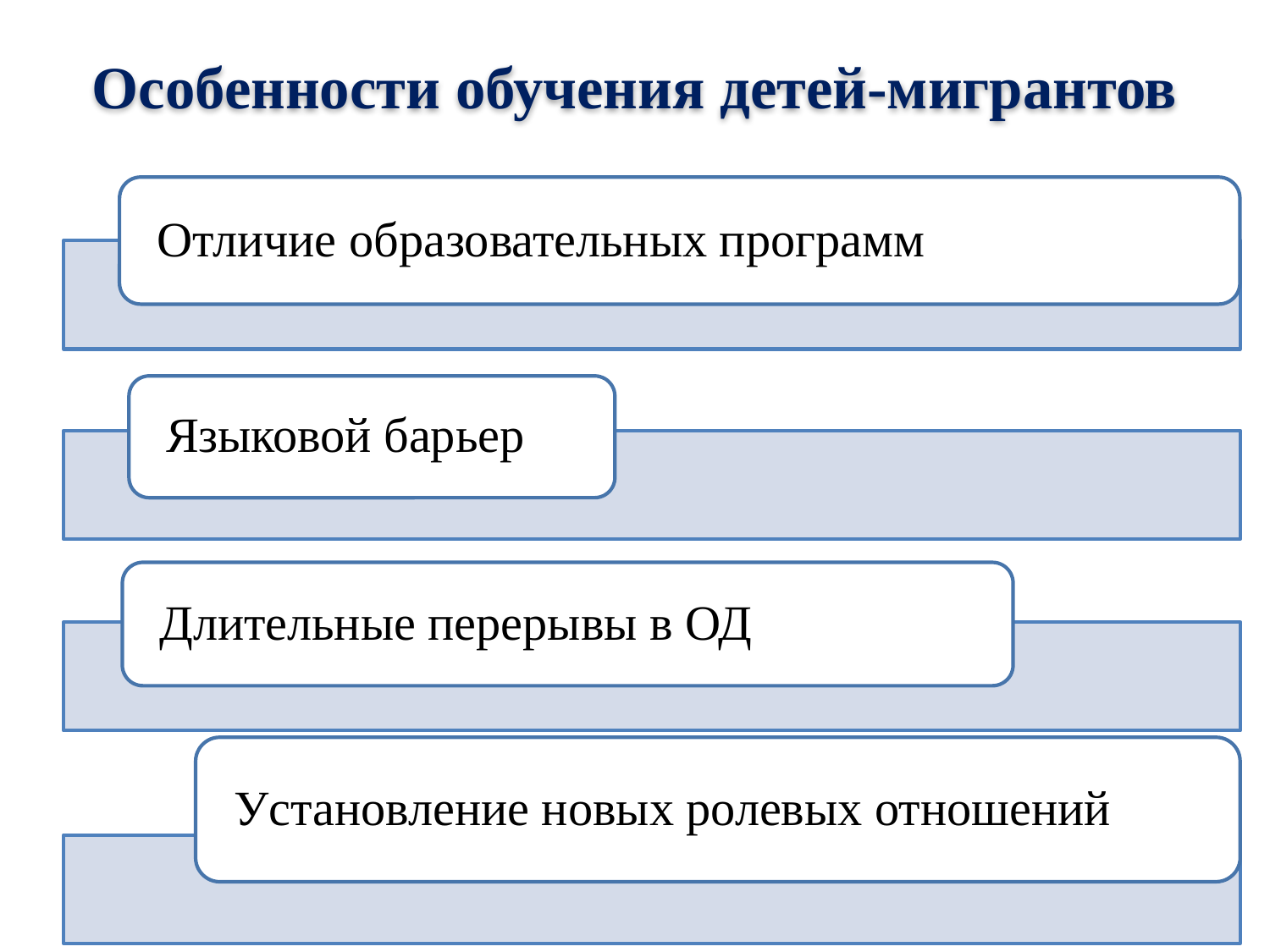

Особенности обучения детей-мигрантов
Отличие образовательных программ
Языковой барьер
Длительные перерывы в ОД
Установление новых ролевых отношений